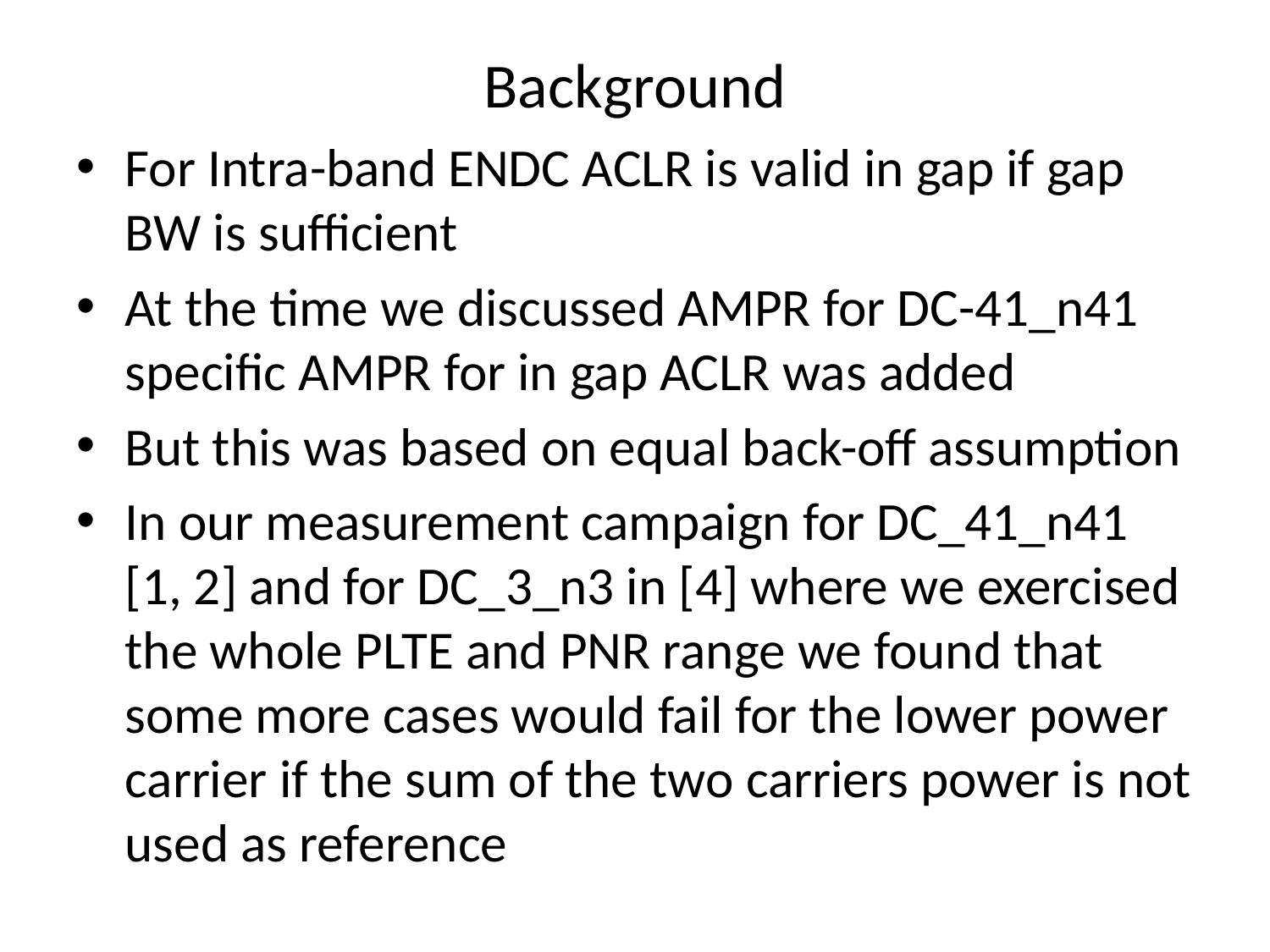

# Background
For Intra-band ENDC ACLR is valid in gap if gap BW is sufficient
At the time we discussed AMPR for DC-41_n41 specific AMPR for in gap ACLR was added
But this was based on equal back-off assumption
In our measurement campaign for DC_41_n41 [1, 2] and for DC_3_n3 in [4] where we exercised the whole PLTE and PNR range we found that some more cases would fail for the lower power carrier if the sum of the two carriers power is not used as reference